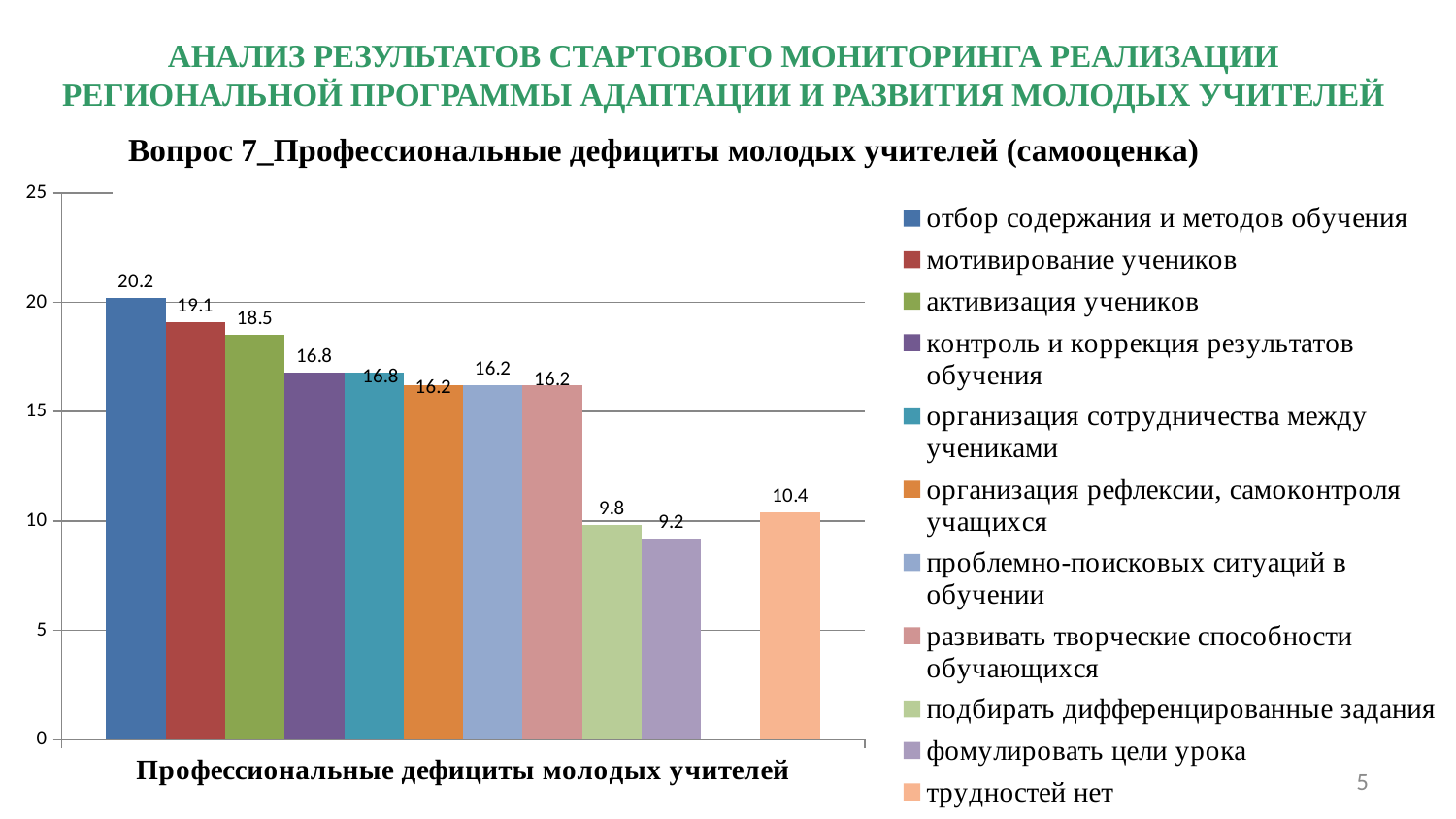

# АНАЛИЗ РЕЗУЛЬТАТОВ СТАРТОВОГО МОНИТОРИНГА РЕАЛИЗАЦИИ РЕГИОНАЛЬНОЙ ПРОГРАММЫ АДАПТАЦИИ И РАЗВИТИЯ МОЛОДЫХ УЧИТЕЛЕЙ
| Вопрос 7\_Профессиональные дефициты молодых учителей (самооценка) |
| --- |

### Chart

| Category | отбор содержания и методов обучения | мотивирование учеников | активизация учеников | контроль и коррекция результатов обучения | организация сотрудничества между учениками | организация рефлексии, самоконтроля учащихся | проблемно-поисковых ситуаций в обучении | развивать творческие способности обучающихся | подбирать дифференцированные задания | фомулировать цели урока | Столбец1 | трудностей нет |
|---|---|---|---|---|---|---|---|---|---|---|---|---|
| Профессиональные дефициты молодых учителей | 20.2 | 19.1 | 18.5 | 16.8 | 16.8 | 16.2 | 16.2 | 16.2 | 9.8 | 9.200000000000001 | None | 10.4 |

5